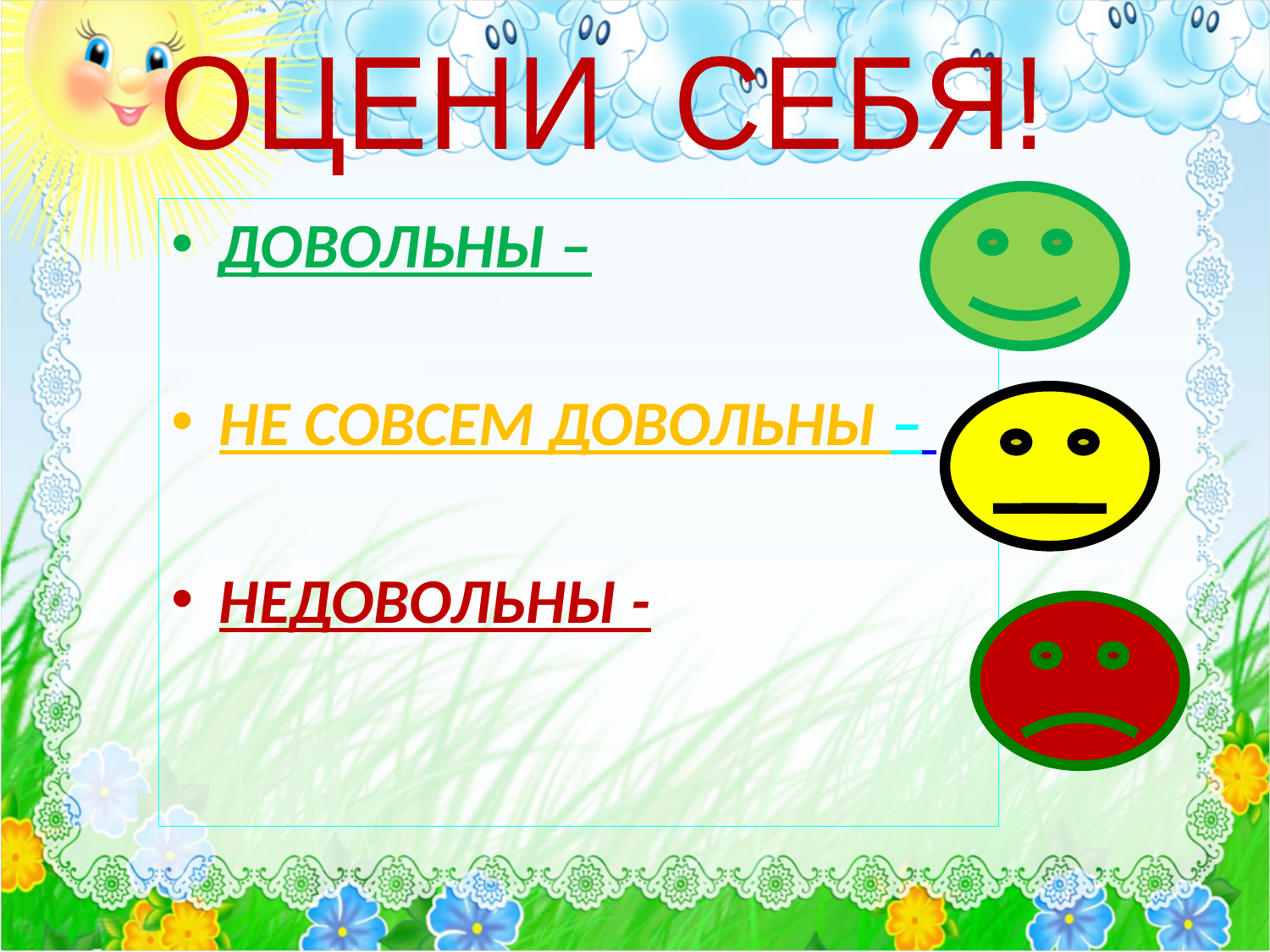

ОЦЕНИ  СЕБЯ!

ДОВОЛЬНЫ –

НЕ СОВСЕМ ДОВОЛЬНЫ –

НЕДОВОЛЬНЫ -